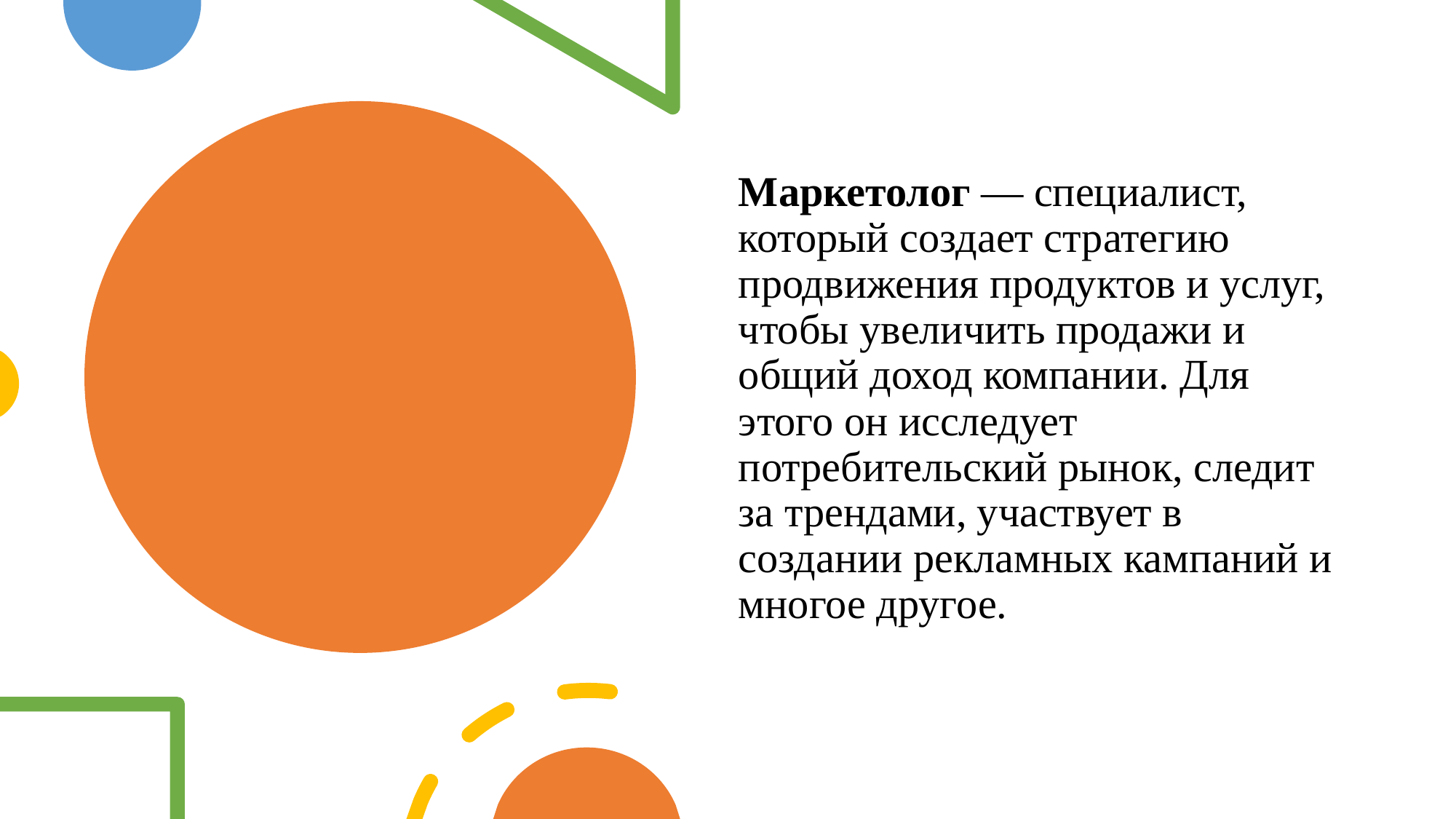

Маркетолог — специалист, который создает стратегию продвижения продуктов и услуг, чтобы увеличить продажи и общий доход компании. Для этого он исследует потребительский рынок, следит за трендами, участвует в создании рекламных кампаний и многое другое.